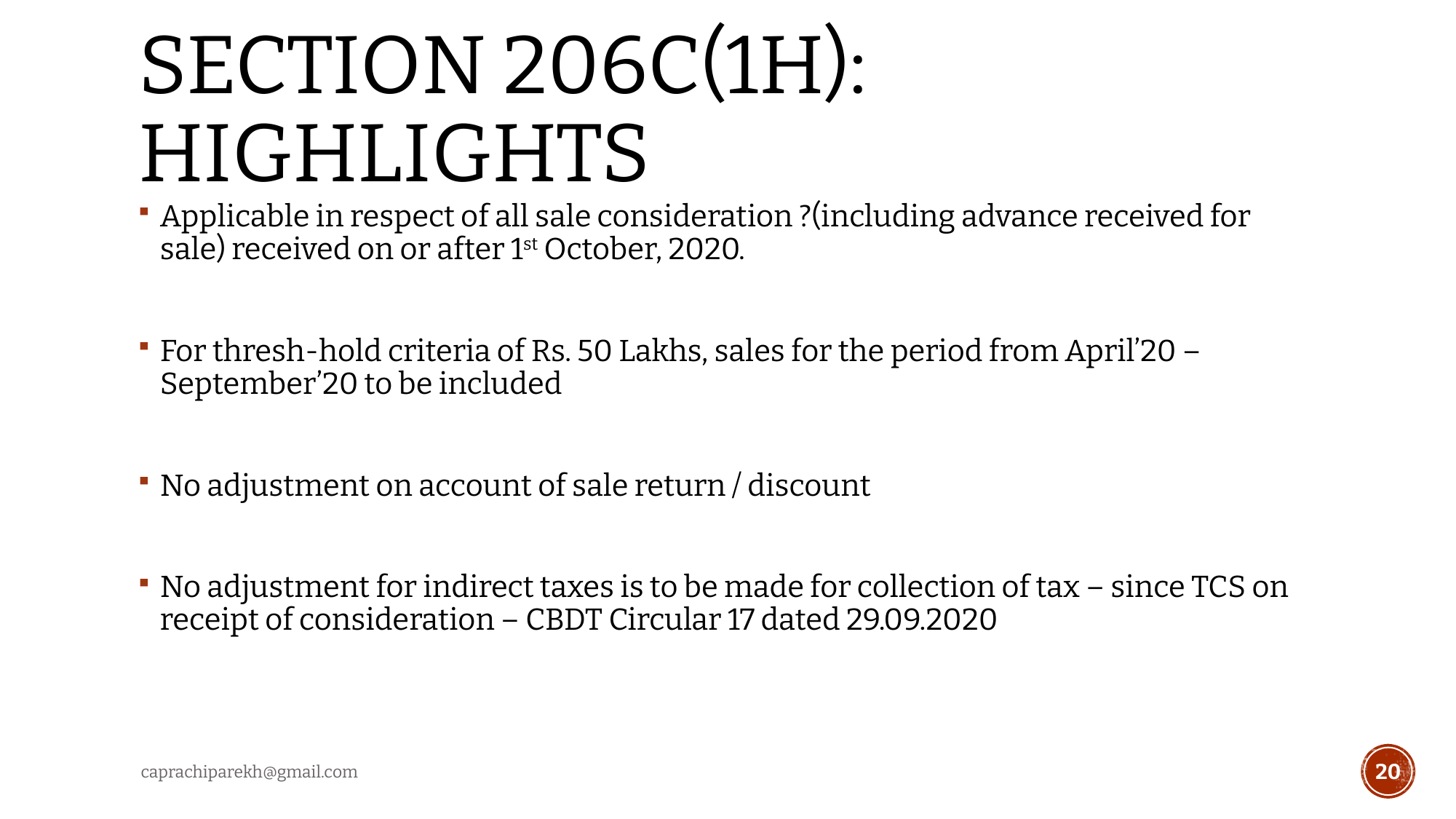

# Section 206C(1H): Highlights
Applicable in respect of all sale consideration ?(including advance received for sale) received on or after 1st October, 2020.

For thresh-hold criteria of Rs. 50 Lakhs, sales for the period from April’20 – September’20 to be included

No adjustment on account of sale return / discount

No adjustment for indirect taxes is to be made for collection of tax – since TCS on receipt of consideration – CBDT Circular 17 dated 29.09.2020

caprachiparekh@gmail.com
20